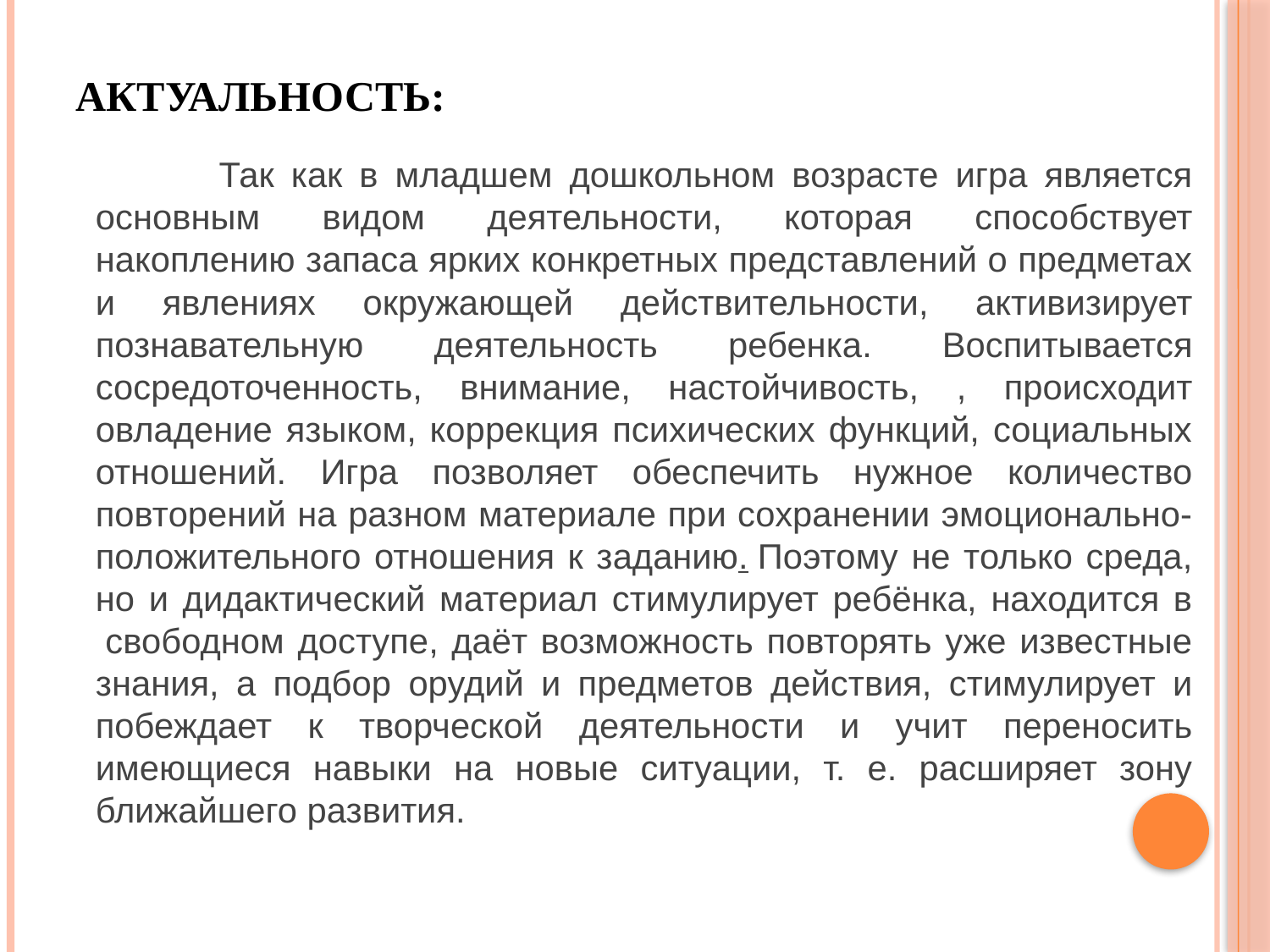

# Актуальность:
          Так как в младшем дошкольном возрасте игра является основным видом деятельности, которая способствует накоплению запаса ярких конкретных представлений о предметах и явлениях окружающей действительности, активизирует познавательную деятельность ребенка. Воспитывается сосредоточенность, внимание, настойчивость, , происходит овладение языком, коррекция психических функций, социальных отношений. Игра позволяет обеспечить нужное количество повторений на разном материале при сохранении эмоционально-положительного отношения к заданию. Поэтому не только среда, но и дидактический материал стимулирует ребёнка, находится в  свободном доступе, даёт возможность повторять уже известные знания, а подбор орудий и предметов действия, стимулирует и побеждает к творческой деятельности и учит переносить имеющиеся навыки на новые ситуации, т. е. расширяет зону ближайшего развития.